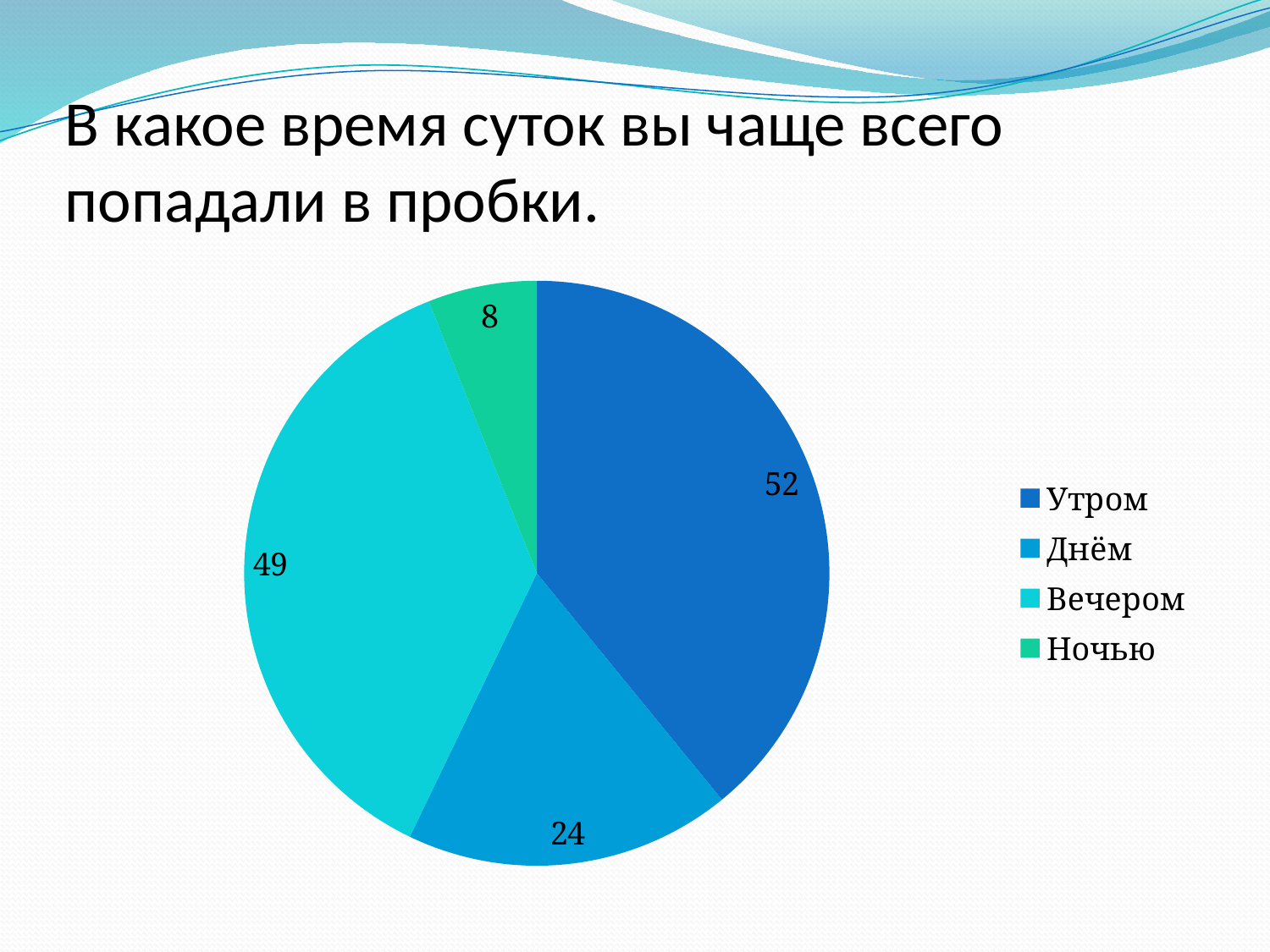

# В какое время суток вы чаще всего попадали в пробки.

### Chart

| Category | Ряд 1 |
|---|---|
| Утром | 52.0 |
| Днём | 24.0 |
| Вечером | 49.0 |
| Ночью | 8.0 |